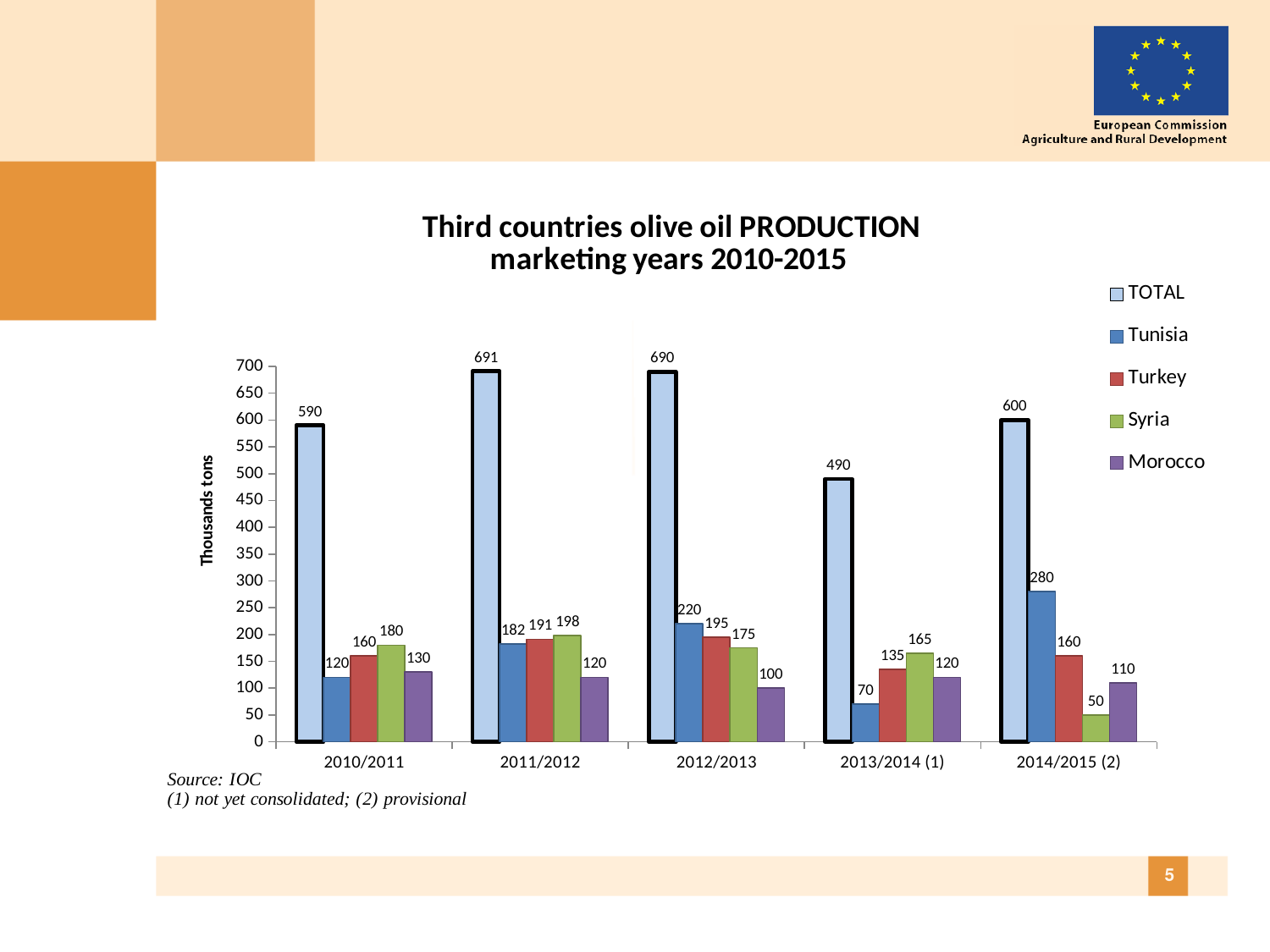

### Chart: Third countries olive oil PRODUCTION
marketing years 2010-2015

| Category |  |  |  |  |  |
|---|---|---|---|---|---|
| 2010/2011 | 590.0 | 120.0 | 160.0 | 180.0 | 130.0 |
| 2011/2012 | 691.0 | 182.0 | 191.0 | 198.0 | 120.0 |
| 2012/2013 | 690.0 | 220.0 | 195.0 | 175.0 | 100.0 |
| 2013/2014 (1) | 490.0 | 70.0 | 135.0 | 165.0 | 120.0 |
| 2014/2015 (2) | 600.0 | 280.0 | 160.0 | 50.0 | 110.0 |
5